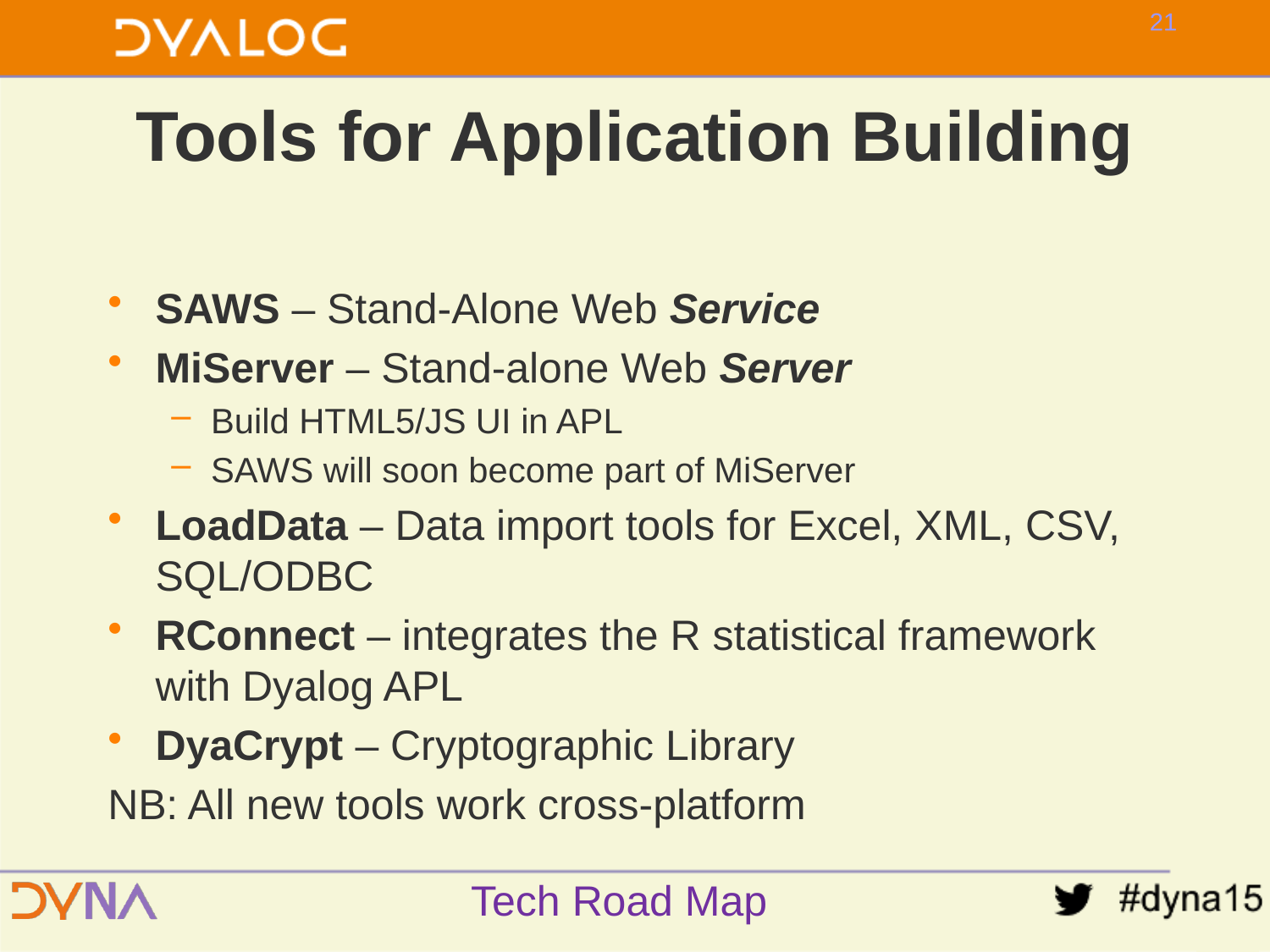

21
# Tools for Application Building
SAWS – Stand-Alone Web Service
MiServer – Stand-alone Web Server
Build HTML5/JS UI in APL
SAWS will soon become part of MiServer
LoadData – Data import tools for Excel, XML, CSV, SQL/ODBC
RConnect – integrates the R statistical framework with Dyalog APL
DyaCrypt – Cryptographic Library
NB: All new tools work cross-platform

Tech Road Map